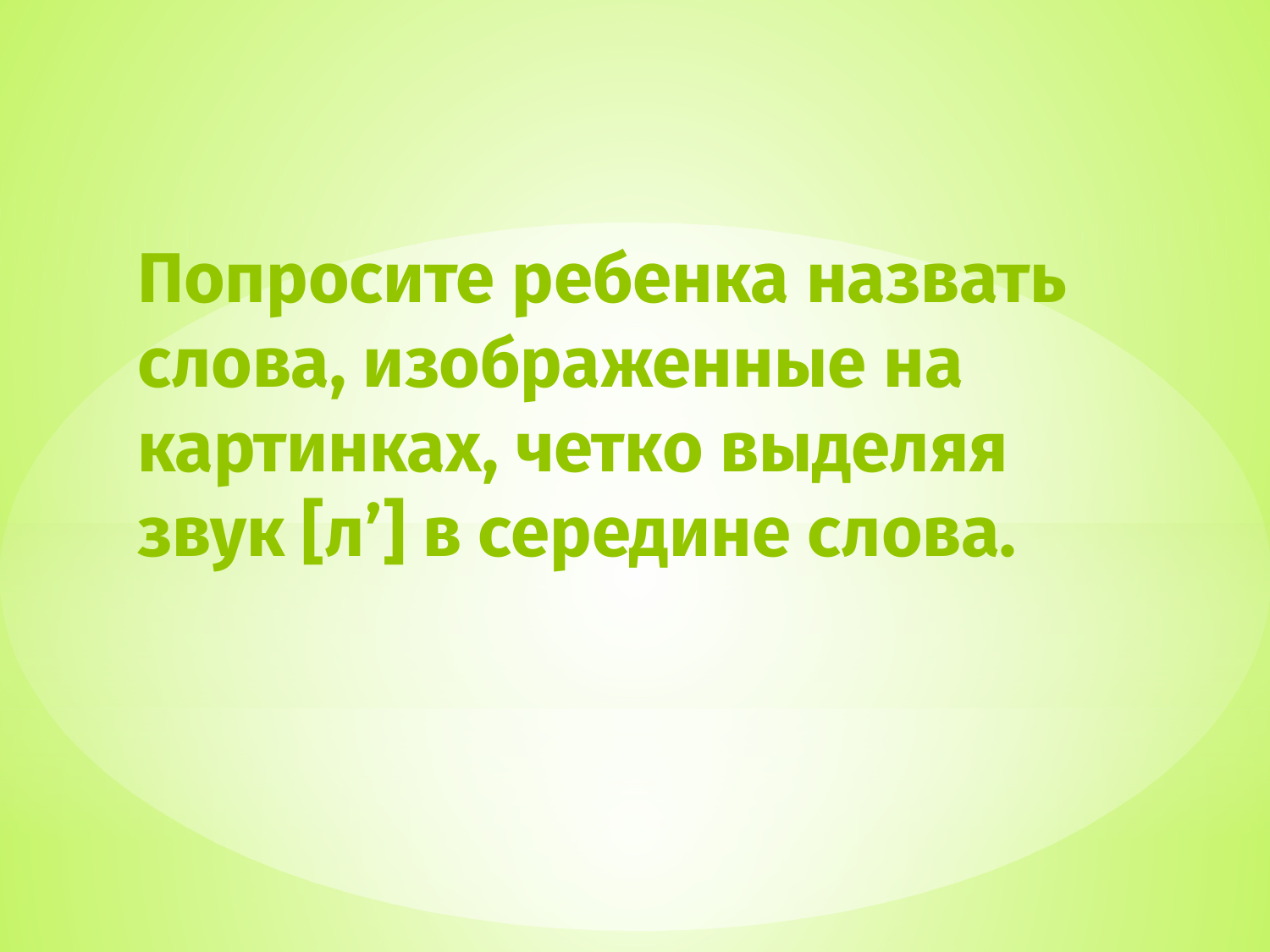

Попросите ребенка назвать слова, изображенные на картинках, четко выделяя звук [л’] в середине слова.